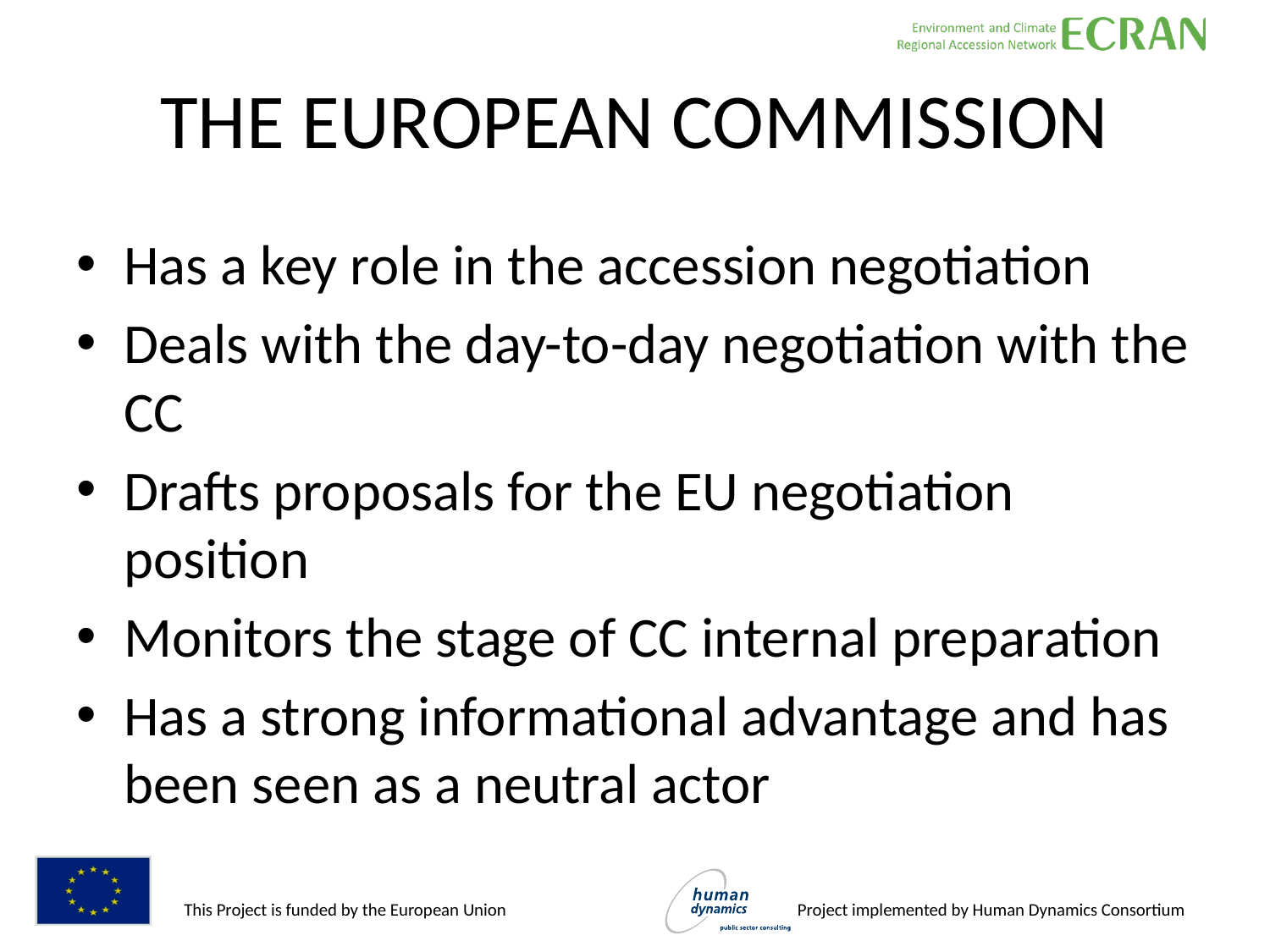

# THE EUROPEAN COMMISSION
Has a key role in the accession negotiation
Deals with the day-to-day negotiation with the CC
Drafts proposals for the EU negotiation position
Monitors the stage of CC internal preparation
Has a strong informational advantage and has been seen as a neutral actor